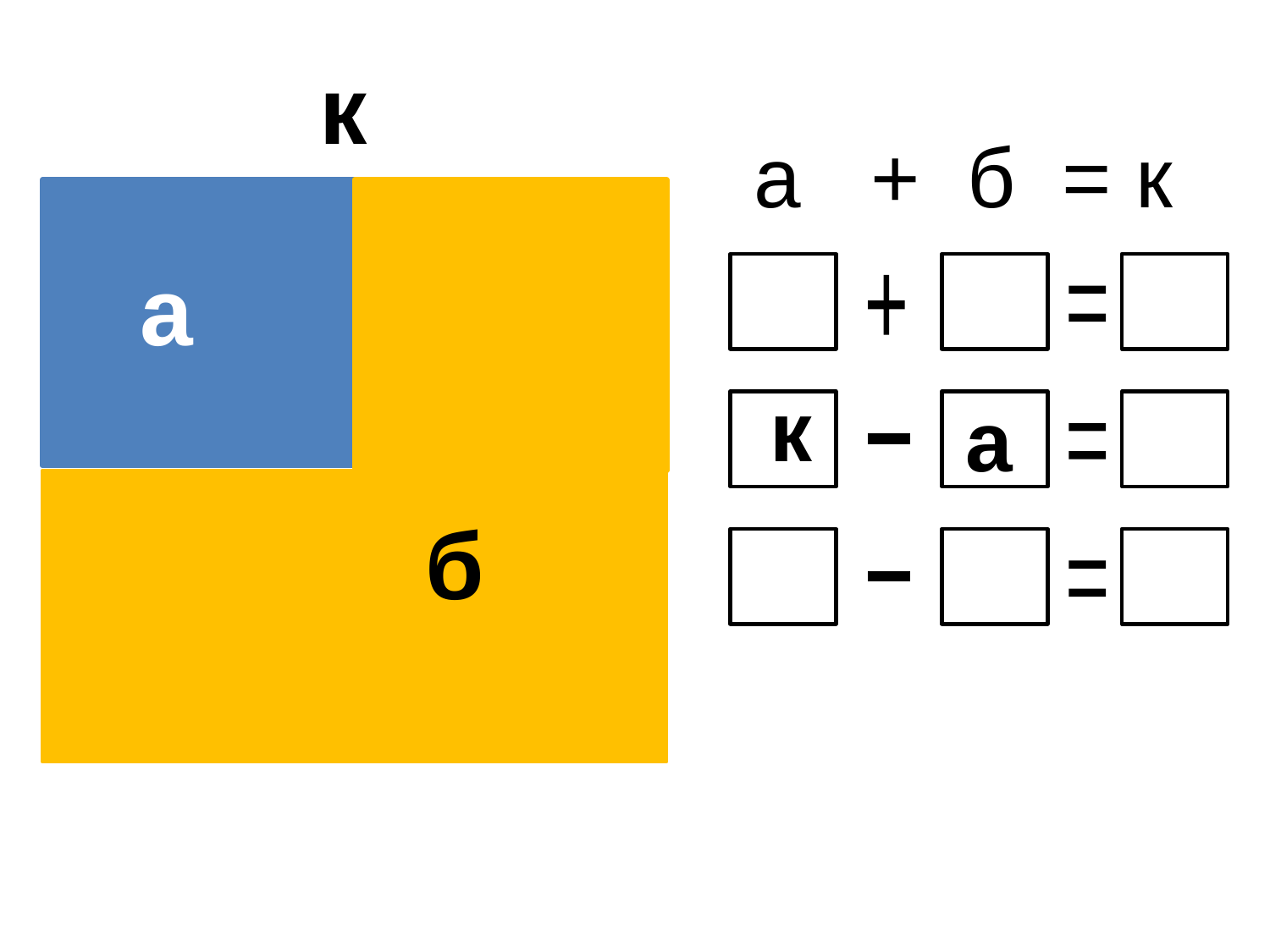

к
а   +  б  = к

а

б

+
=
к
а

=
-

=
-